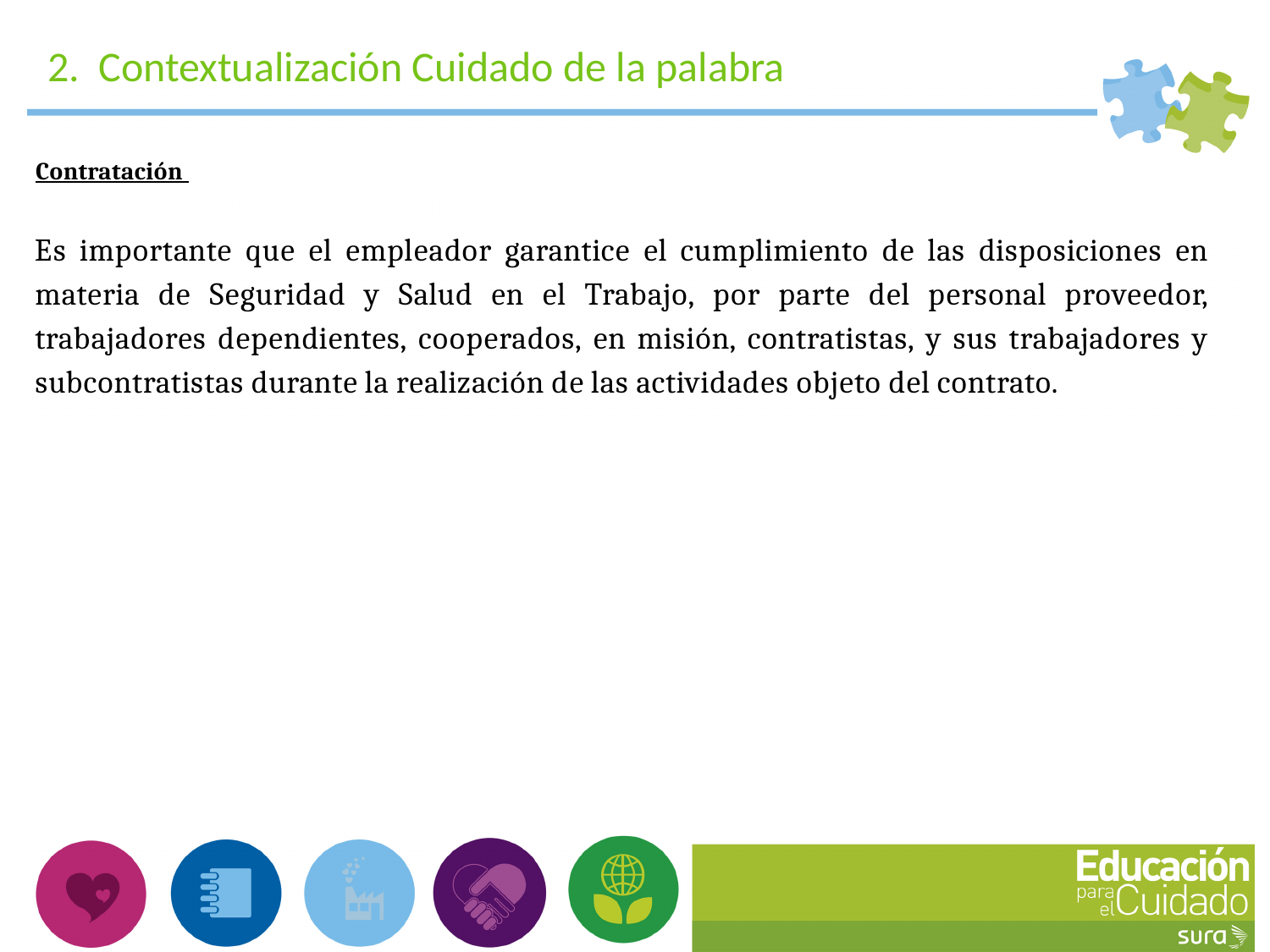

2.  Contextualización Cuidado de la palabra
Contratación
 2.  Contextualización Cuidado de la palabra
Es importante que el empleador garantice el cumplimiento de las disposiciones en materia de Seguridad y Salud en el Trabajo, por parte del personal proveedor, trabajadores dependientes, cooperados, en misión, contratistas, y sus trabajadores y subcontratistas durante la realización de las actividades objeto del contrato.